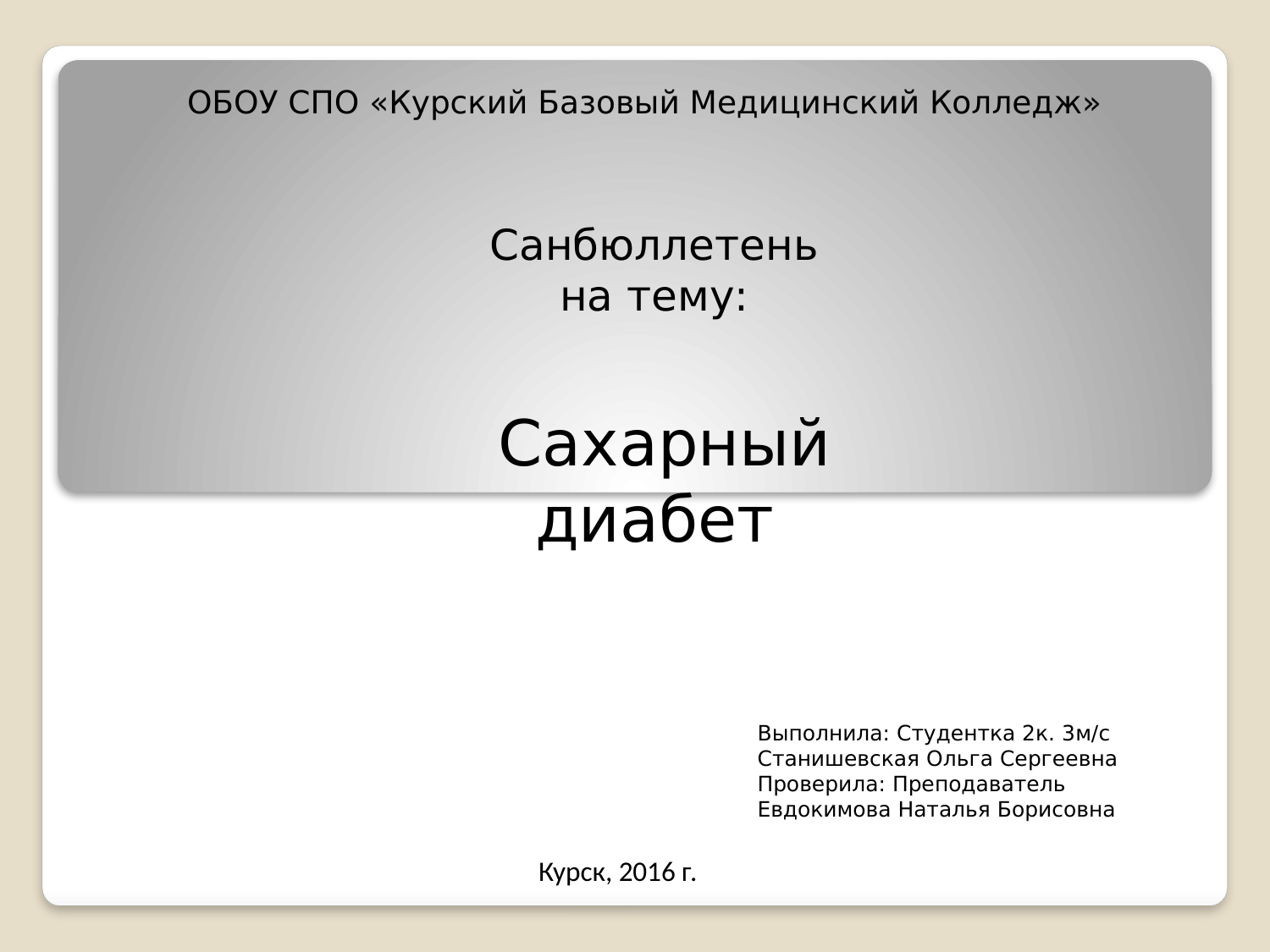

ОБОУ СПО «Курский Базовый Медицинский Колледж»
Санбюллетень
на тему:

Сахарный диабет
Выполнила: Студентка 2к. 3м/с
Станишевская Ольга Сергеевна
Проверила: Преподаватель
Евдокимова Наталья Борисовна
Курск, 2016 г.